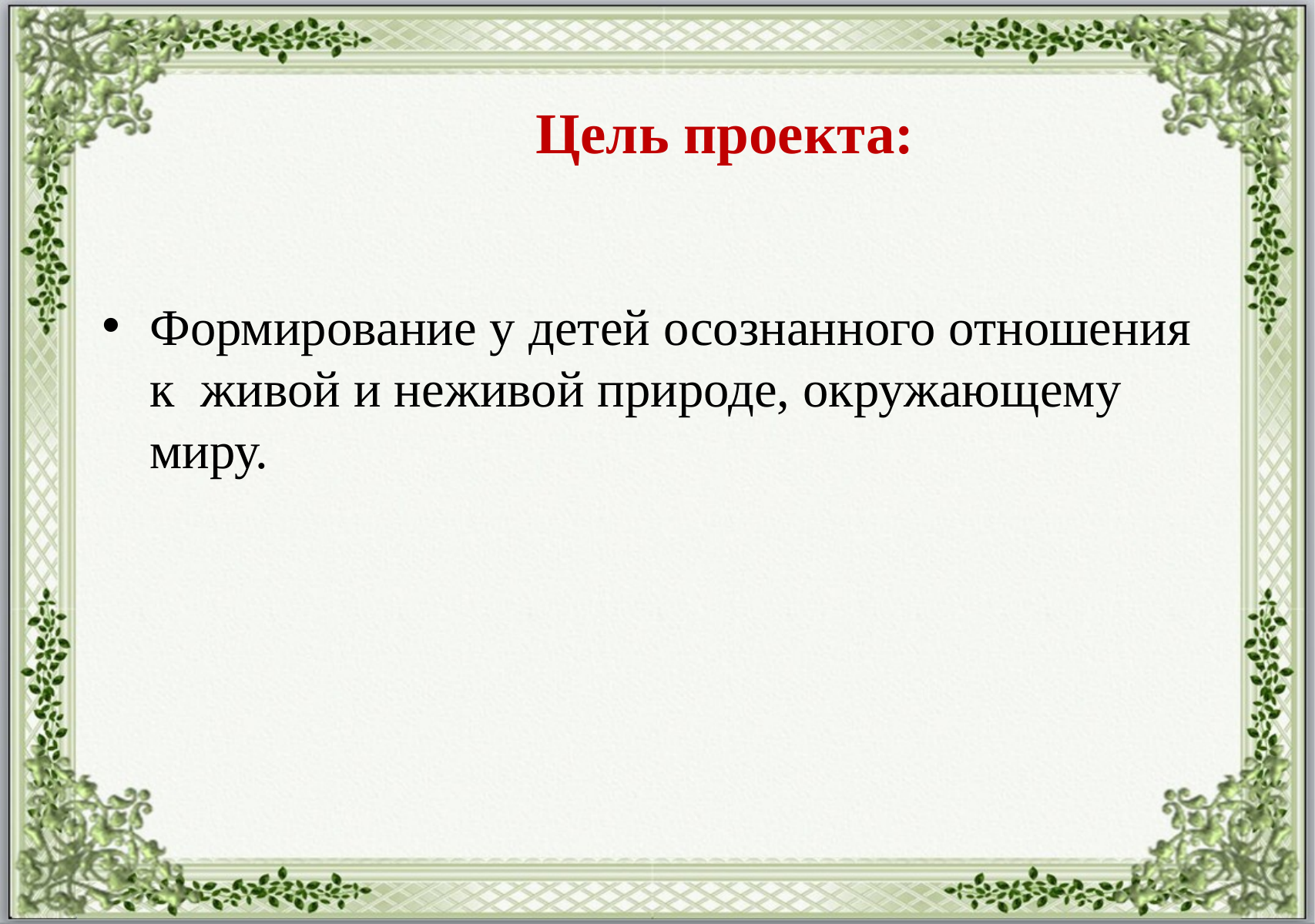

Цель проекта:

Формирование у детей осознанного отношения к  живой и неживой природе, окружающему миру.